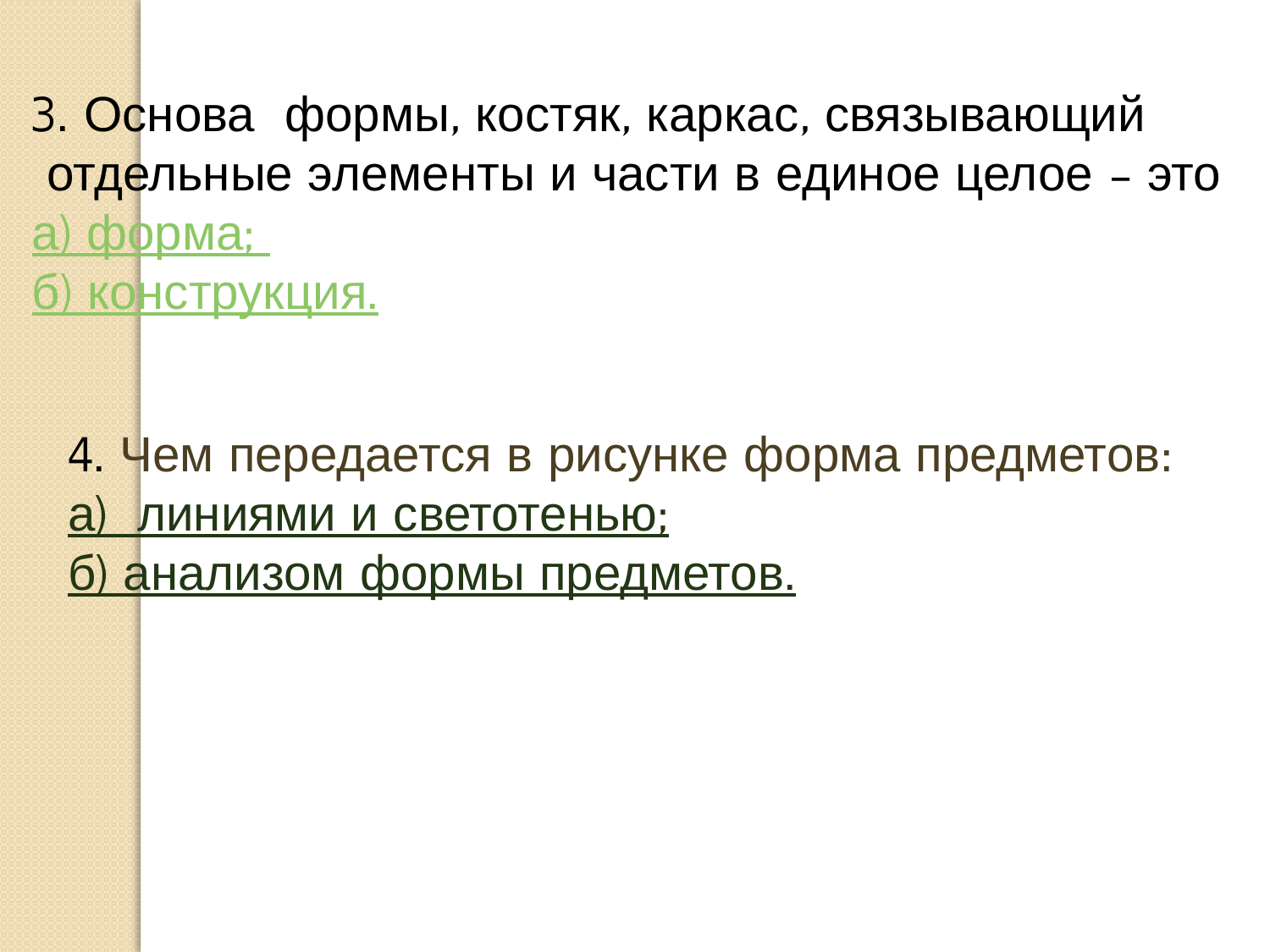

3. Основа  формы, костяк, каркас, связывающий
 отдельные элементы и части в единое целое – это
а) форма;
б) конструкция.
4. Чем передается в рисунке форма предметов:
а)  линиями и светотенью;
б) анализом формы предметов.